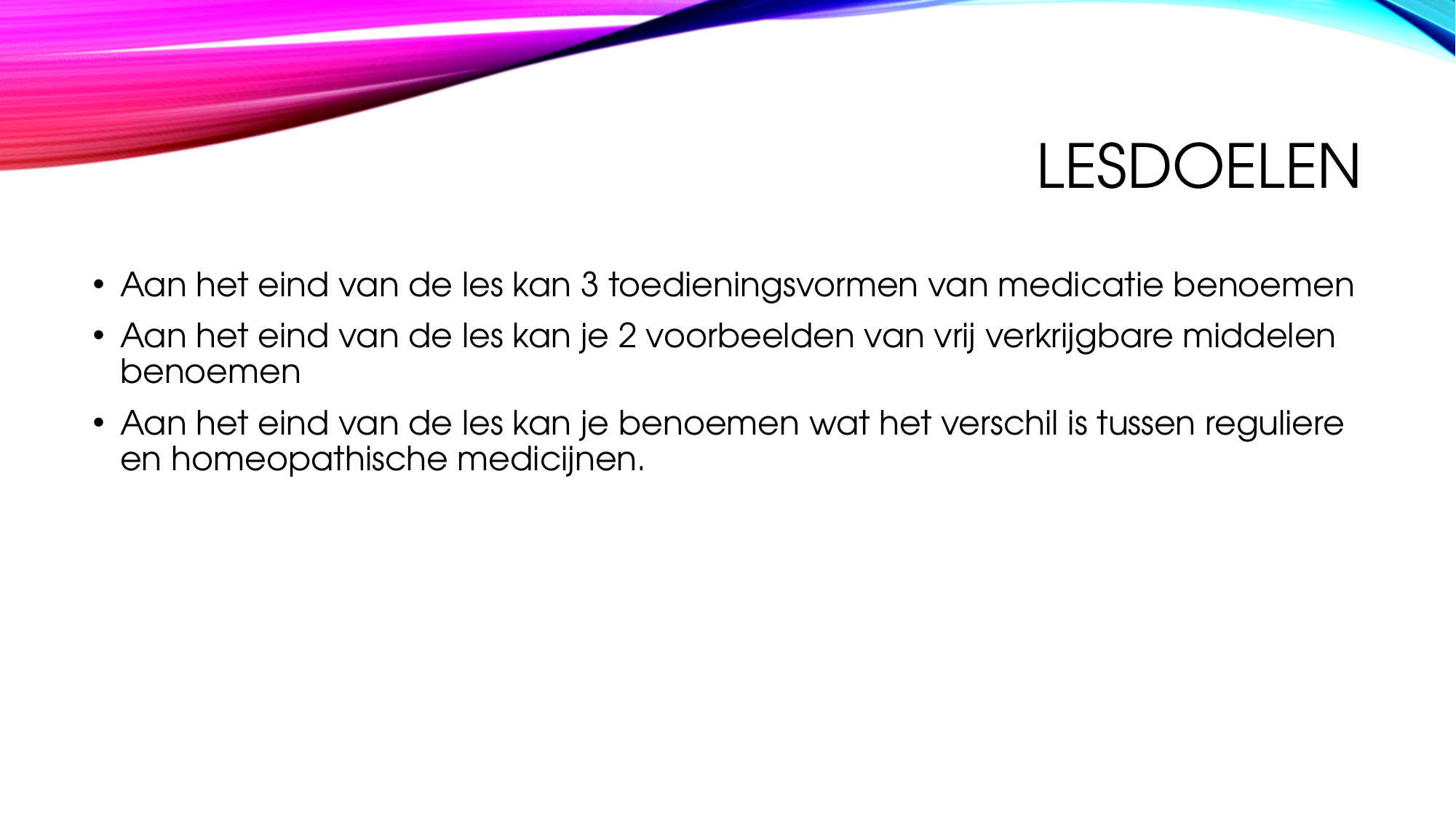

# Lesdoelen
Aan het eind van de les kan 3 toedieningsvormen van medicatie benoemen
Aan het eind van de les kan je 2 voorbeelden van vrij verkrijgbare middelen benoemen
Aan het eind van de les kan je benoemen wat het verschil is tussen reguliere en homeopathische medicijnen.